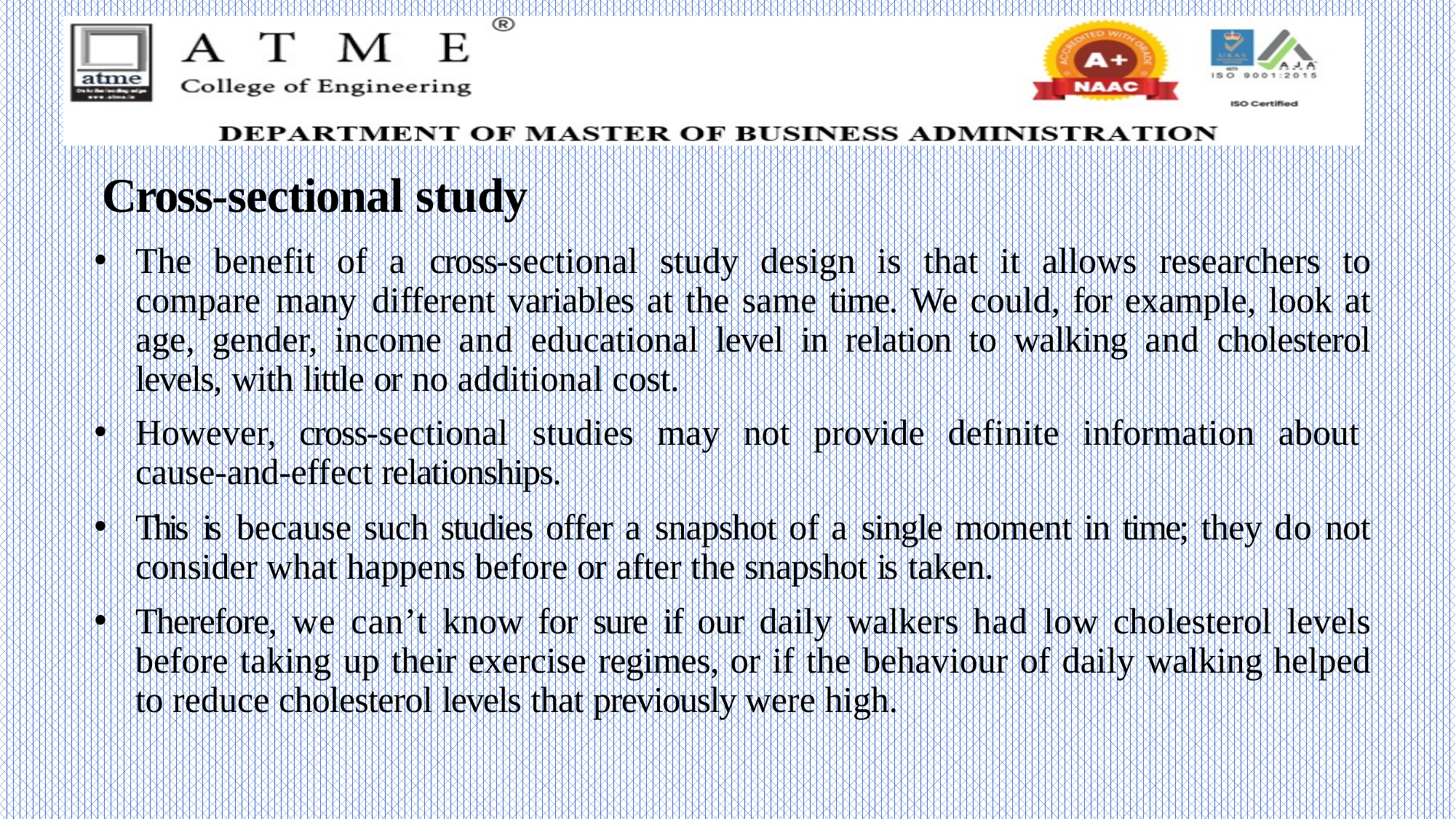

# Cross-sectional study
The benefit of a cross-sectional study design is that it allows researchers to compare many different variables at the same time. We could, for example, look at age, gender, income and educational level in relation to walking and cholesterol levels, with little or no additional cost.
However,  cross-sectional  studies  may  not  provide  definite  information  about  cause-and-effect relationships.
This is because such studies offer a snapshot of a single moment in time; they do not consider what happens before or after the snapshot is taken.
Therefore, we can’t know for sure if our daily walkers had low cholesterol levels before taking up their exercise regimes, or if the behaviour of daily walking helped to reduce cholesterol levels that previously were high.